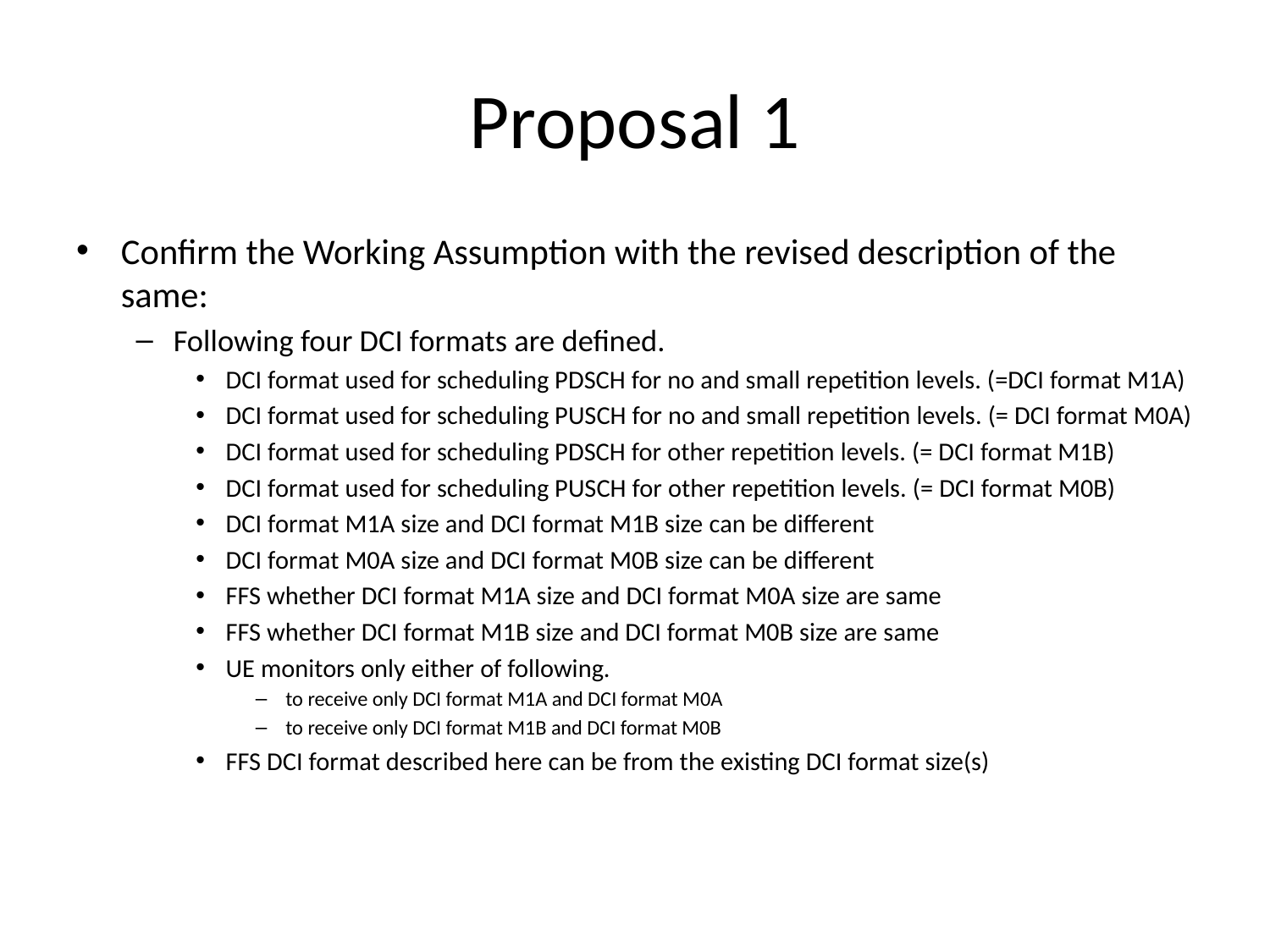

# Proposal 1
Confirm the Working Assumption with the revised description of the same:
Following four DCI formats are defined.
DCI format used for scheduling PDSCH for no and small repetition levels. (=DCI format M1A)
DCI format used for scheduling PUSCH for no and small repetition levels. (= DCI format M0A)
DCI format used for scheduling PDSCH for other repetition levels. (= DCI format M1B)
DCI format used for scheduling PUSCH for other repetition levels. (= DCI format M0B)
DCI format M1A size and DCI format M1B size can be different
DCI format M0A size and DCI format M0B size can be different
FFS whether DCI format M1A size and DCI format M0A size are same
FFS whether DCI format M1B size and DCI format M0B size are same
UE monitors only either of following.
to receive only DCI format M1A and DCI format M0A
to receive only DCI format M1B and DCI format M0B
FFS DCI format described here can be from the existing DCI format size(s)